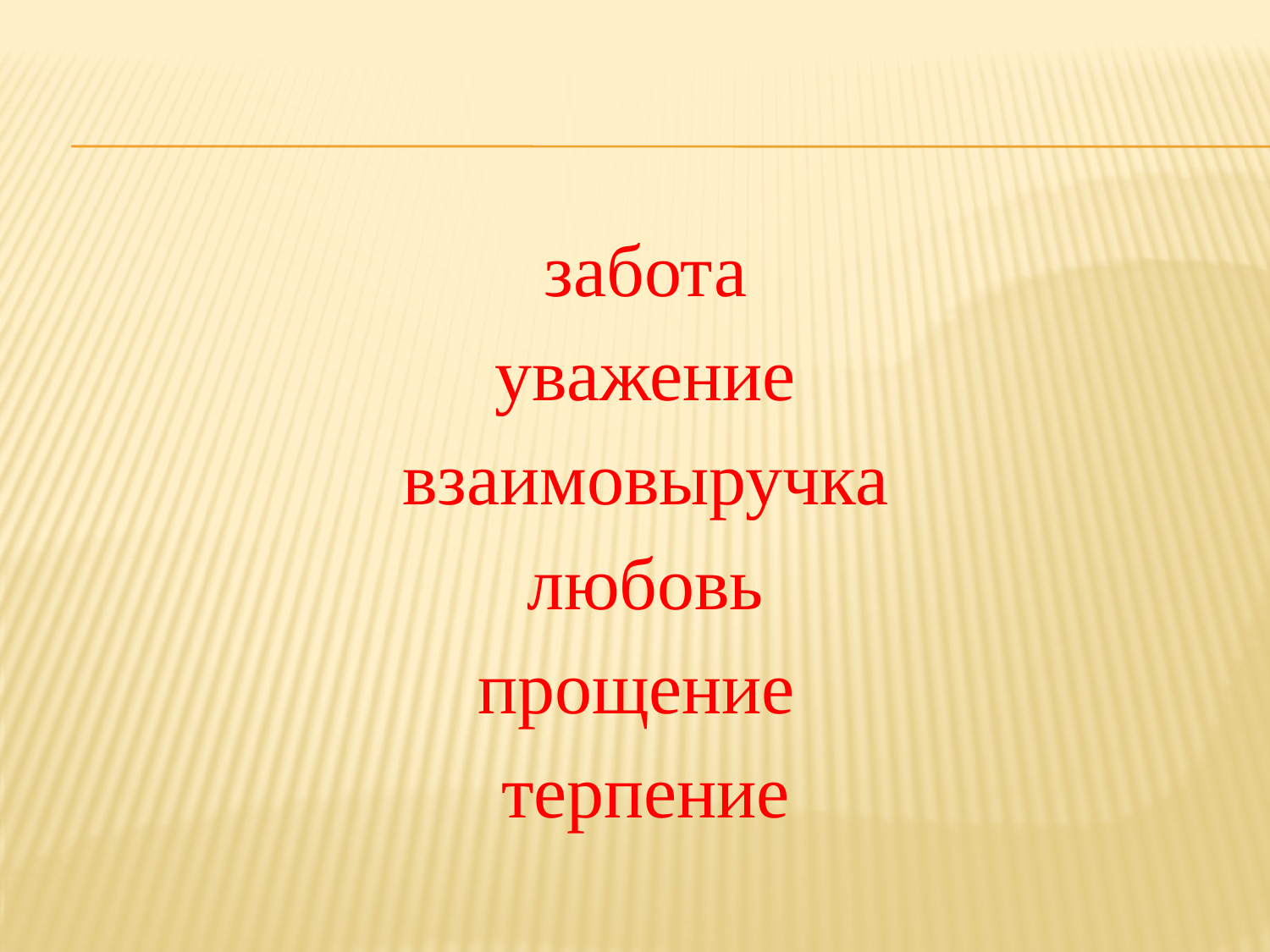

#
забота
уважение
взаимовыручка
любовь
прощение
терпение